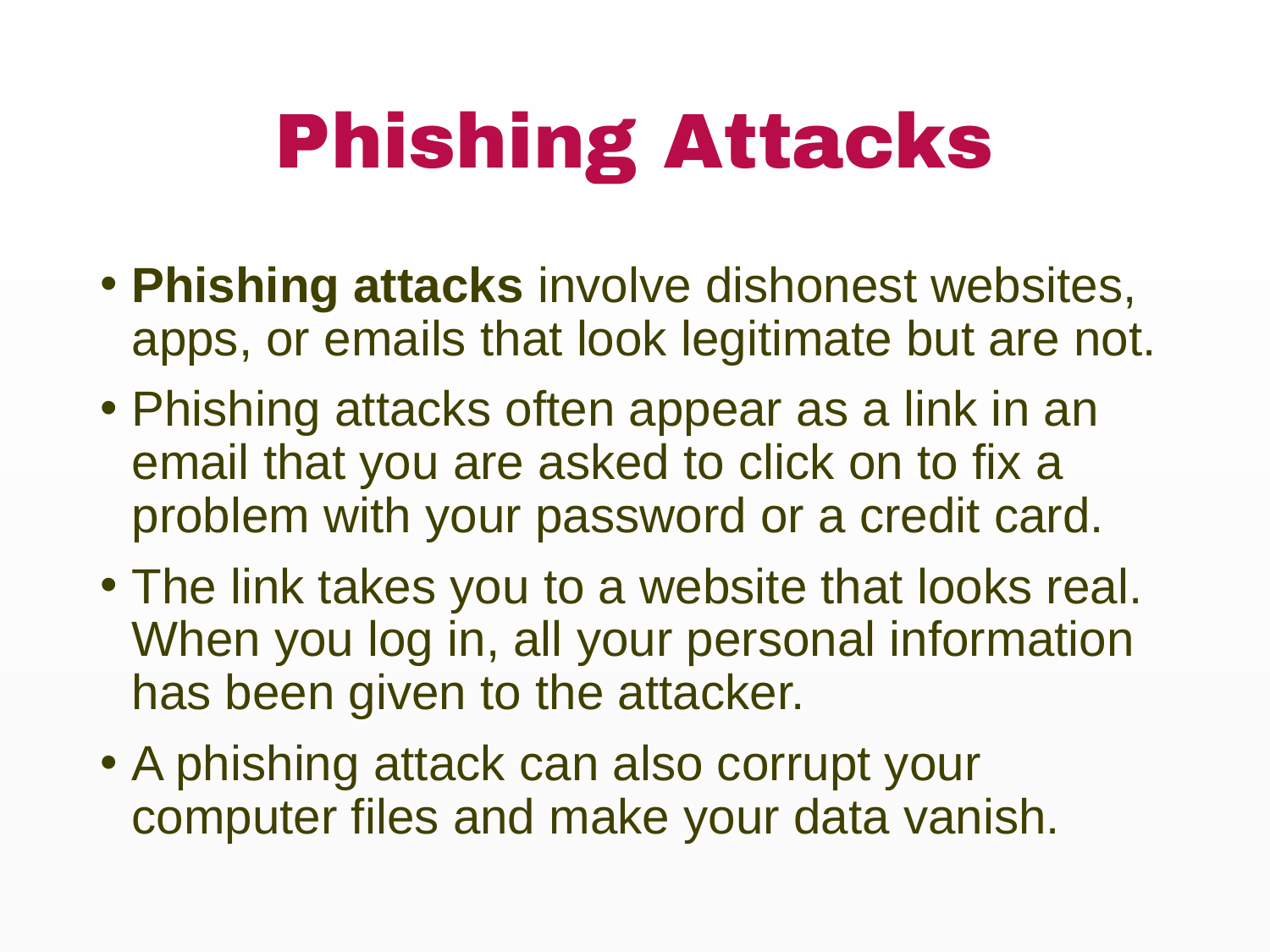

# Phishing Attacks
Phishing attacks involve dishonest websites, apps, or emails that look legitimate but are not.
Phishing attacks often appear as a link in an email that you are asked to click on to fix a problem with your password or a credit card.
The link takes you to a website that looks real. When you log in, all your personal information has been given to the attacker.
A phishing attack can also corrupt your computer files and make your data vanish.